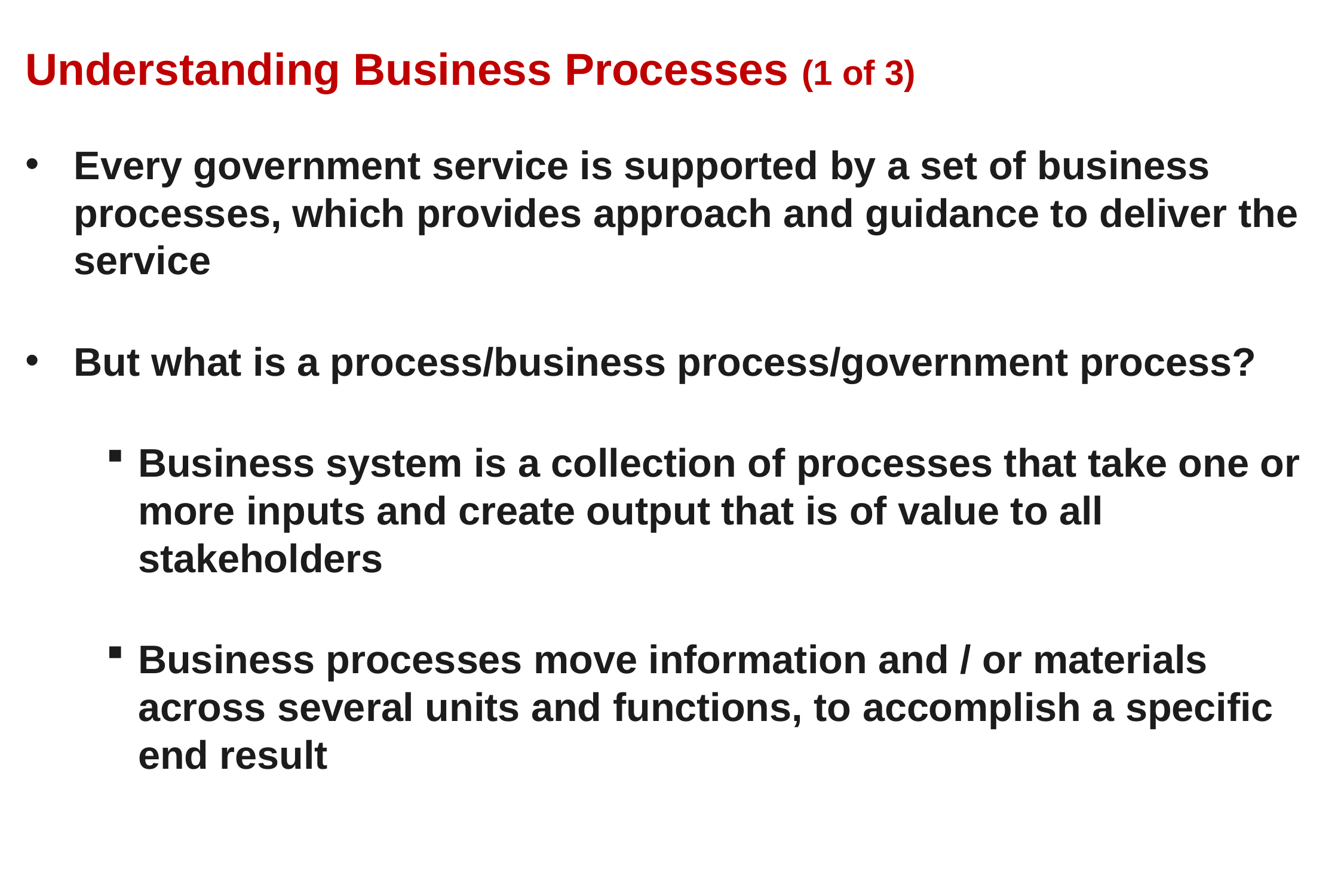

# Understanding Business Processes (1 of 3)
Every government service is supported by a set of business processes, which provides approach and guidance to deliver the service
But what is a process/business process/government process?
Business system is a collection of processes that take one or more inputs and create output that is of value to all stakeholders
Business processes move information and / or materials across several units and functions, to accomplish a specific end result